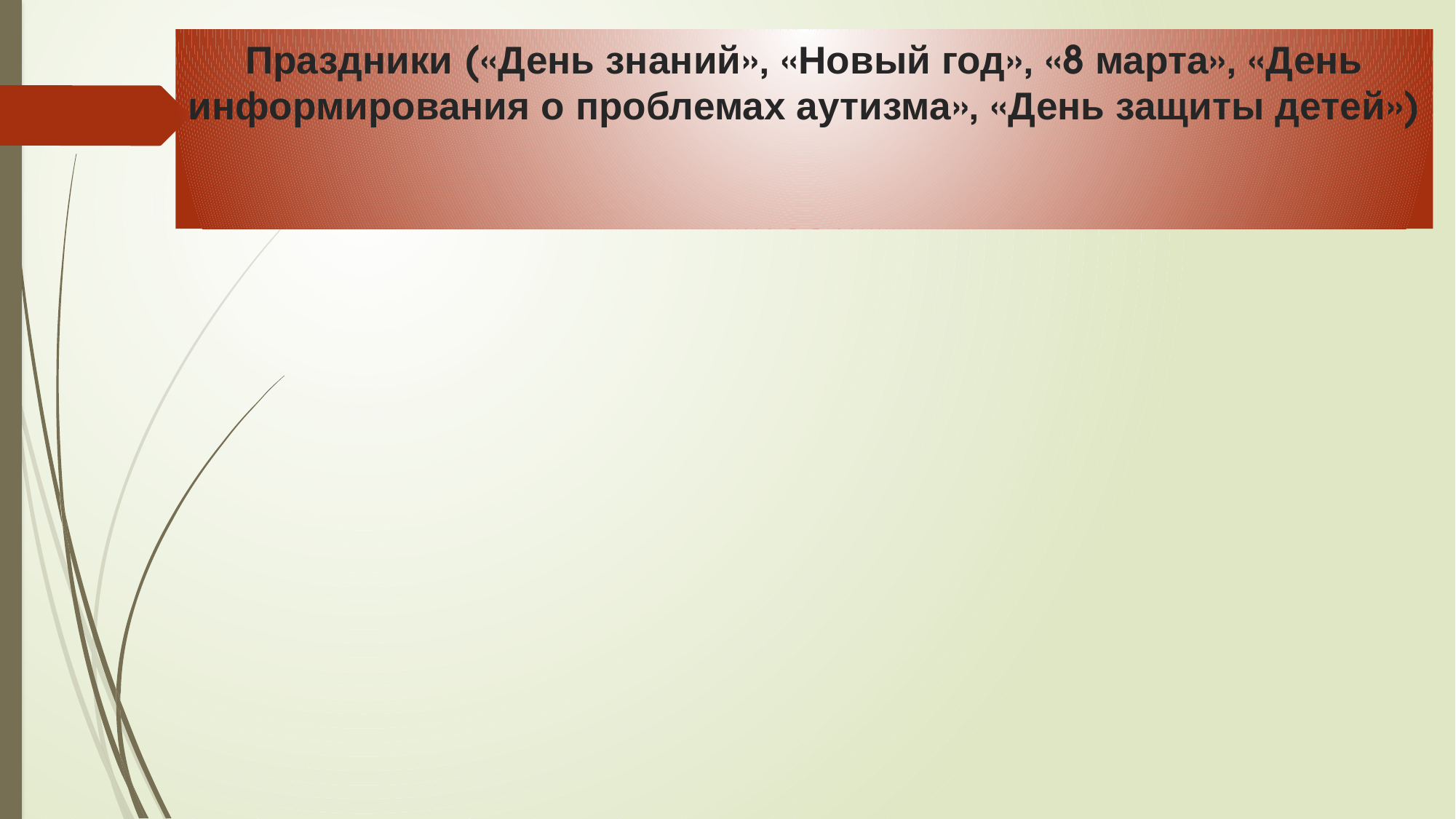

# Праздники («День знаний», «Новый год», «8 марта», «День информирования о проблемах аутизма», «День защиты детей»)